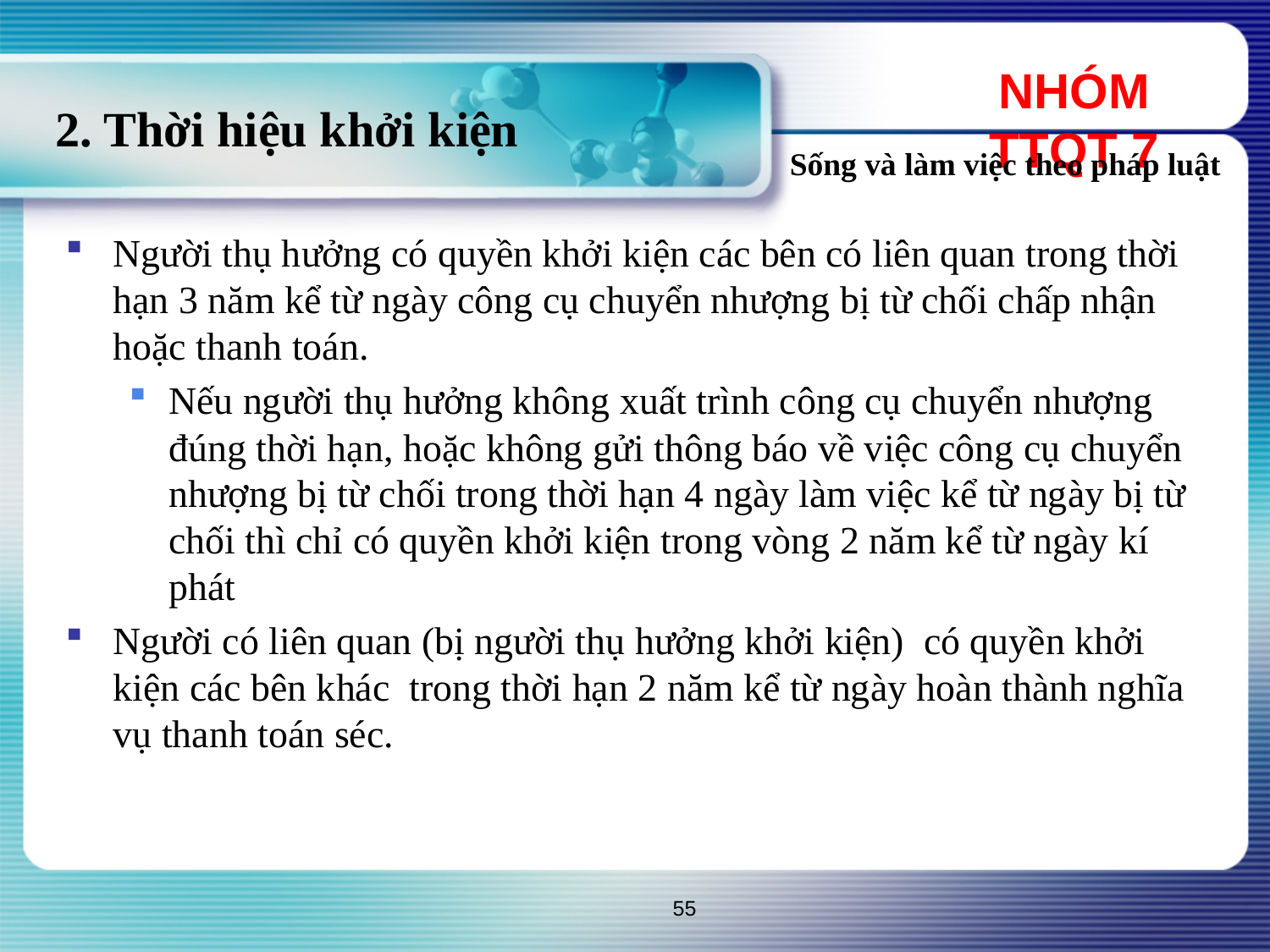

NHÓM TTQT 7
# 2. Thời hiệu khởi kiện
Sống và làm việc theo pháp luật
Người thụ hưởng có quyền khởi kiện các bên có liên quan trong thời hạn 3 năm kể từ ngày công cụ chuyển nhượng bị từ chối chấp nhận hoặc thanh toán.
Nếu người thụ hưởng không xuất trình công cụ chuyển nhượng đúng thời hạn, hoặc không gửi thông báo về việc công cụ chuyển nhượng bị từ chối trong thời hạn 4 ngày làm việc kể từ ngày bị từ chối thì chỉ có quyền khởi kiện trong vòng 2 năm kể từ ngày kí phát
Người có liên quan (bị người thụ hưởng khởi kiện)  có quyền khởi kiện các bên khác  trong thời hạn 2 năm kể từ ngày hoàn thành nghĩa vụ thanh toán séc.

55